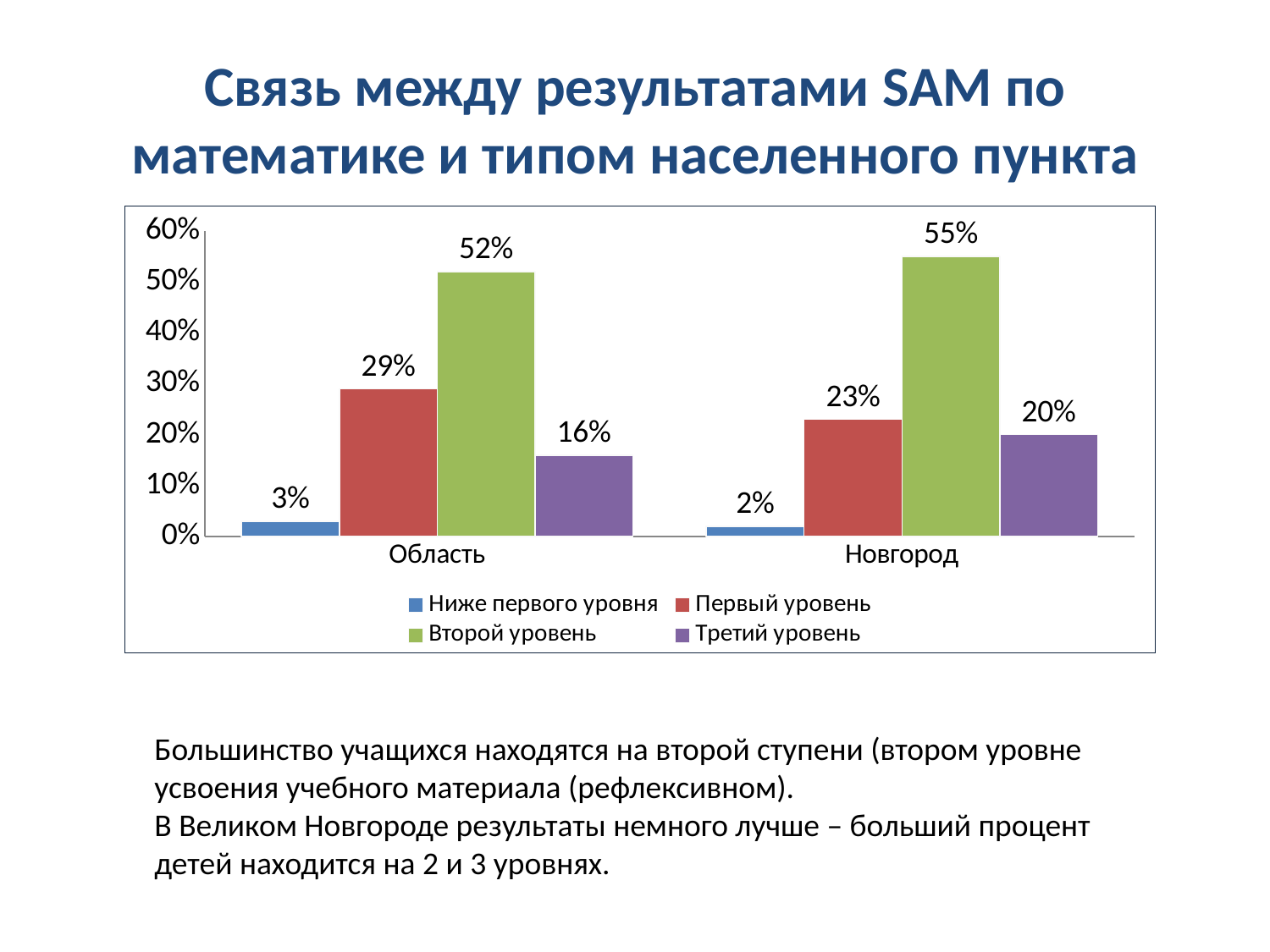

# Связь между результатами SAM по математике и типом населенного пункта

### Chart

| Category | Ниже первого уровня | Первый уровень | Второй уровень | Третий уровень |
|---|---|---|---|---|
| Область | 0.030000000000000002 | 0.2900000000000002 | 0.52 | 0.16 |
| Новгород | 0.02000000000000001 | 0.23 | 0.55 | 0.2 |
Большинство учащихся находятся на второй ступени (втором уровне усвоения учебного материала (рефлексивном).
В Великом Новгороде результаты немного лучше – больший процент детей находится на 2 и 3 уровнях.